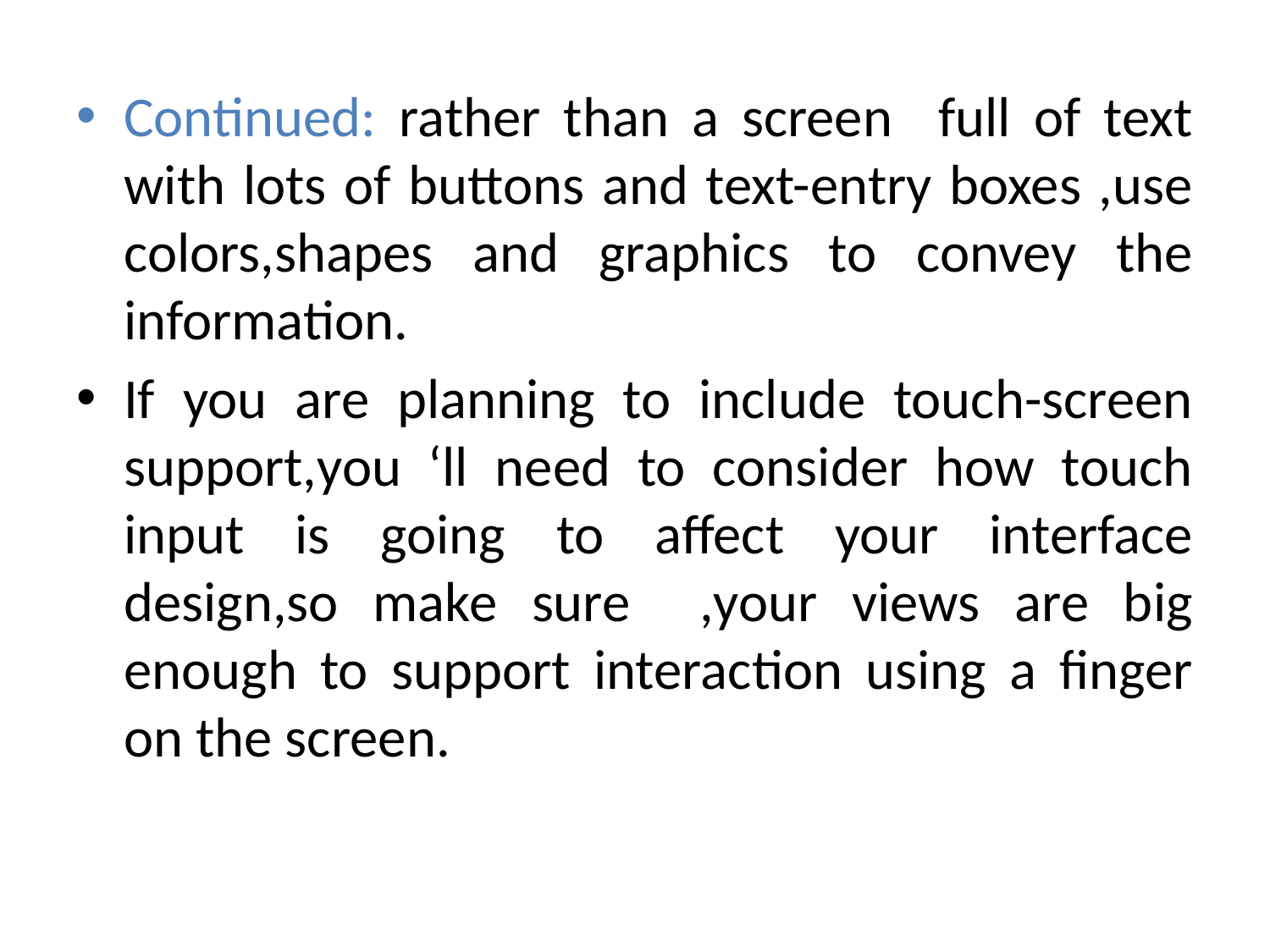

Continued: rather than a screen  full of text with lots of buttons and text-entry boxes ,use colors,shapes and graphics to convey the information.
If you are planning to include touch-screen support,you ‘ll need to consider how touch input is going to affect your interface design,so make sure  ,your views are big enough to support interaction using a finger on the screen.